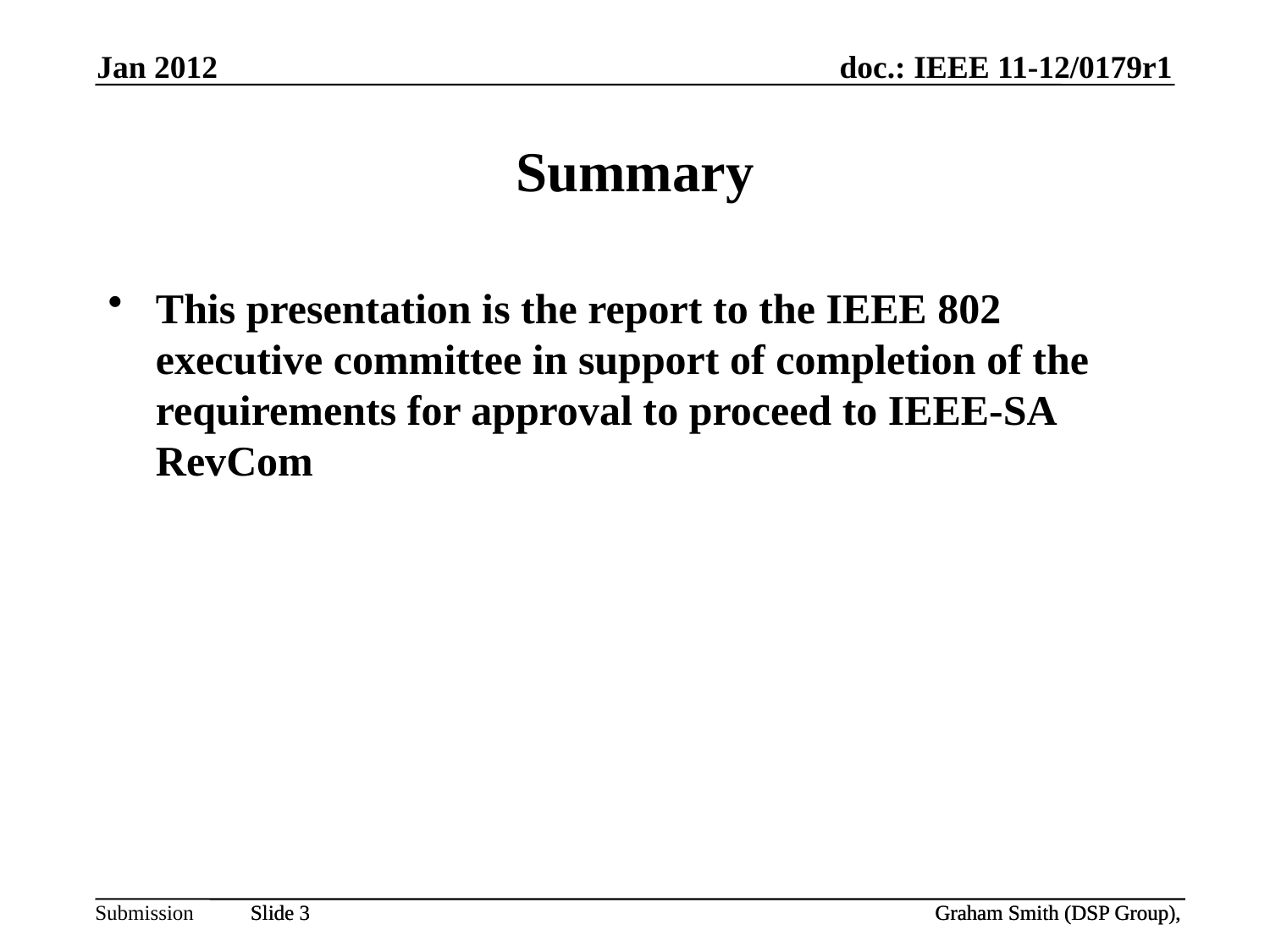

Jan 2012
# Summary
This presentation is the report to the IEEE 802 executive committee in support of completion of the requirements for approval to proceed to IEEE-SA RevCom
Graham Smith (DSP Group),
Graham Smith (DSP Group),
Slide 3
Slide 3